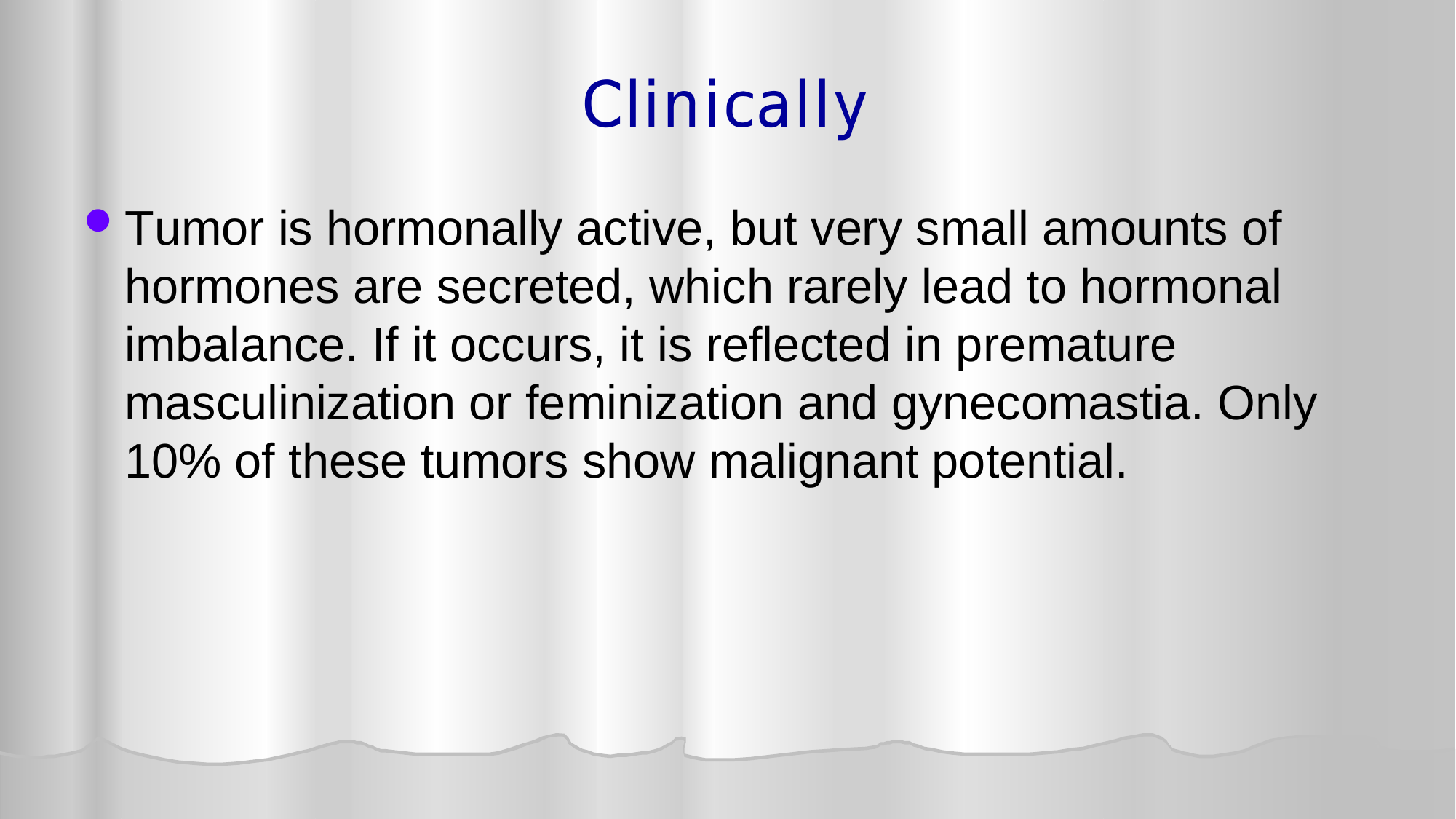

# Clinically
Tumor is hormonally active, but very small amounts of hormones are secreted, which rarely lead to hormonal imbalance. If it occurs, it is reflected in premature masculinization or feminization and gynecomastia. Only 10% of these tumors show malignant potential.